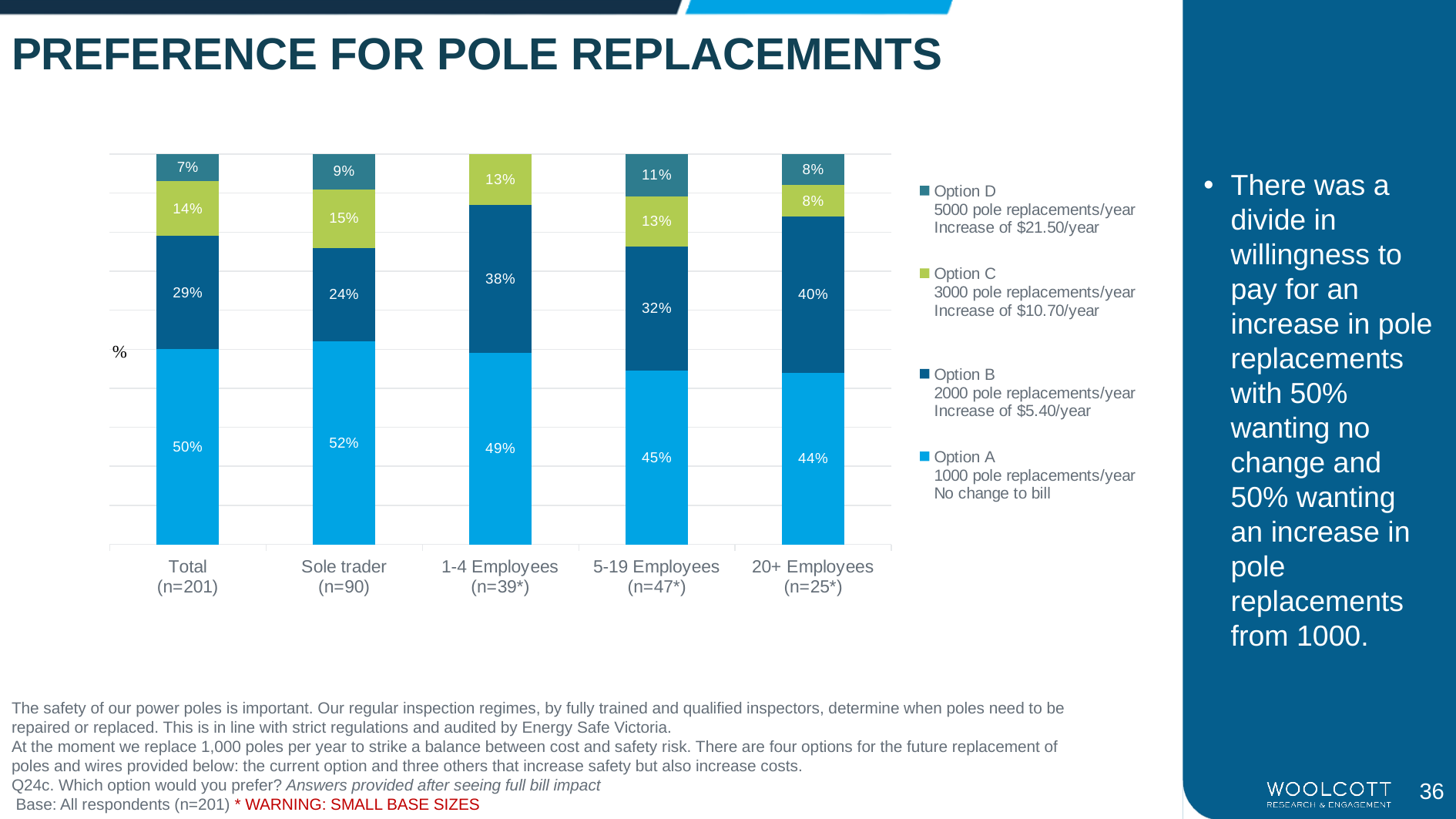

PREFERENCE FOR POLE REPLACEMENTS

### Chart

| Category | Option A
1000 pole replacements/year
No change to bill | Option B
2000 pole replacements/year
Increase of $5.40/year | Option C
3000 pole replacements/year
Increase of $10.70/year
    | Option D
5000 pole replacements/year
Increase of $21.50/year |
|---|---|---|---|---|
| Total
(n=201) | 0.5 | 0.29 | 0.14 | 0.07 |
| Sole trader
(n=90) | 0.52 | 0.24 | 0.15 | 0.09 |
| 1-4 Employees
(n=39*) | 0.49 | 0.38 | 0.13 | None |
| 5-19 Employees
(n=47*) | 0.45 | 0.32 | 0.13 | 0.11 |
| 20+ Employees
(n=25*) | 0.44 | 0.4 | 0.08 | 0.08 |
There was a divide in willingness to pay for an increase in pole replacements with 50% wanting no change and 50% wanting an increase in pole replacements from 1000.
The safety of our power poles is important. Our regular inspection regimes, by fully trained and qualified inspectors, determine when poles need to be repaired or replaced. This is in line with strict regulations and audited by Energy Safe Victoria.
At the moment we replace 1,000 poles per year to strike a balance between cost and safety risk. There are four options for the future replacement of poles and wires provided below: the current option and three others that increase safety but also increase costs.
Q24c. Which option would you prefer? Answers provided after seeing full bill impact
 Base: All respondents (n=201) * WARNING: SMALL BASE SIZES